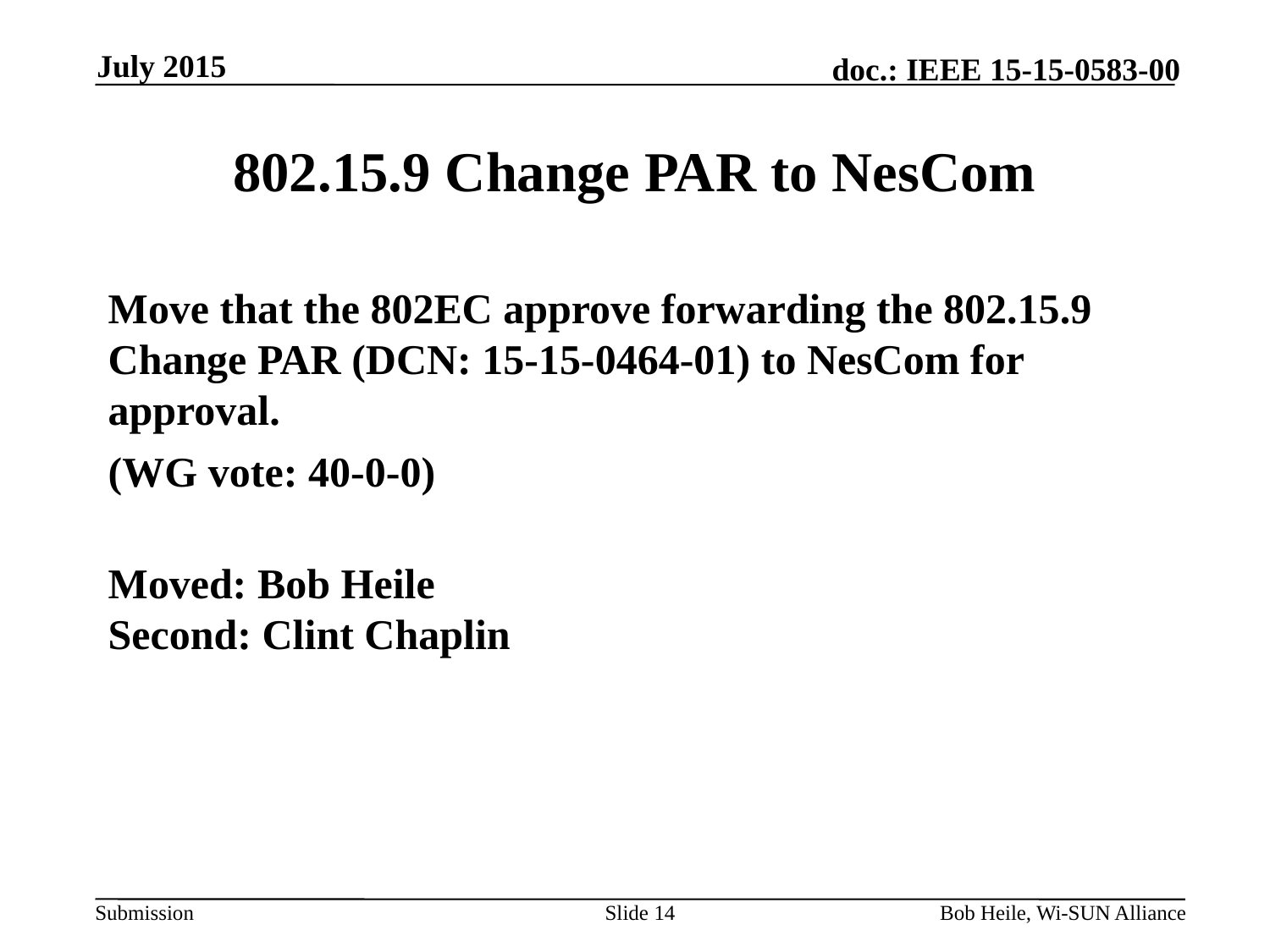

July 2015
# 802.15.9 Change PAR to NesCom
Move that the 802EC approve forwarding the 802.15.9 Change PAR (DCN: 15-15-0464-01) to NesCom for approval.
(WG vote: 40-0-0)

Moved: Bob Heile
Second: Clint Chaplin
Slide 14
Bob Heile, Wi-SUN Alliance